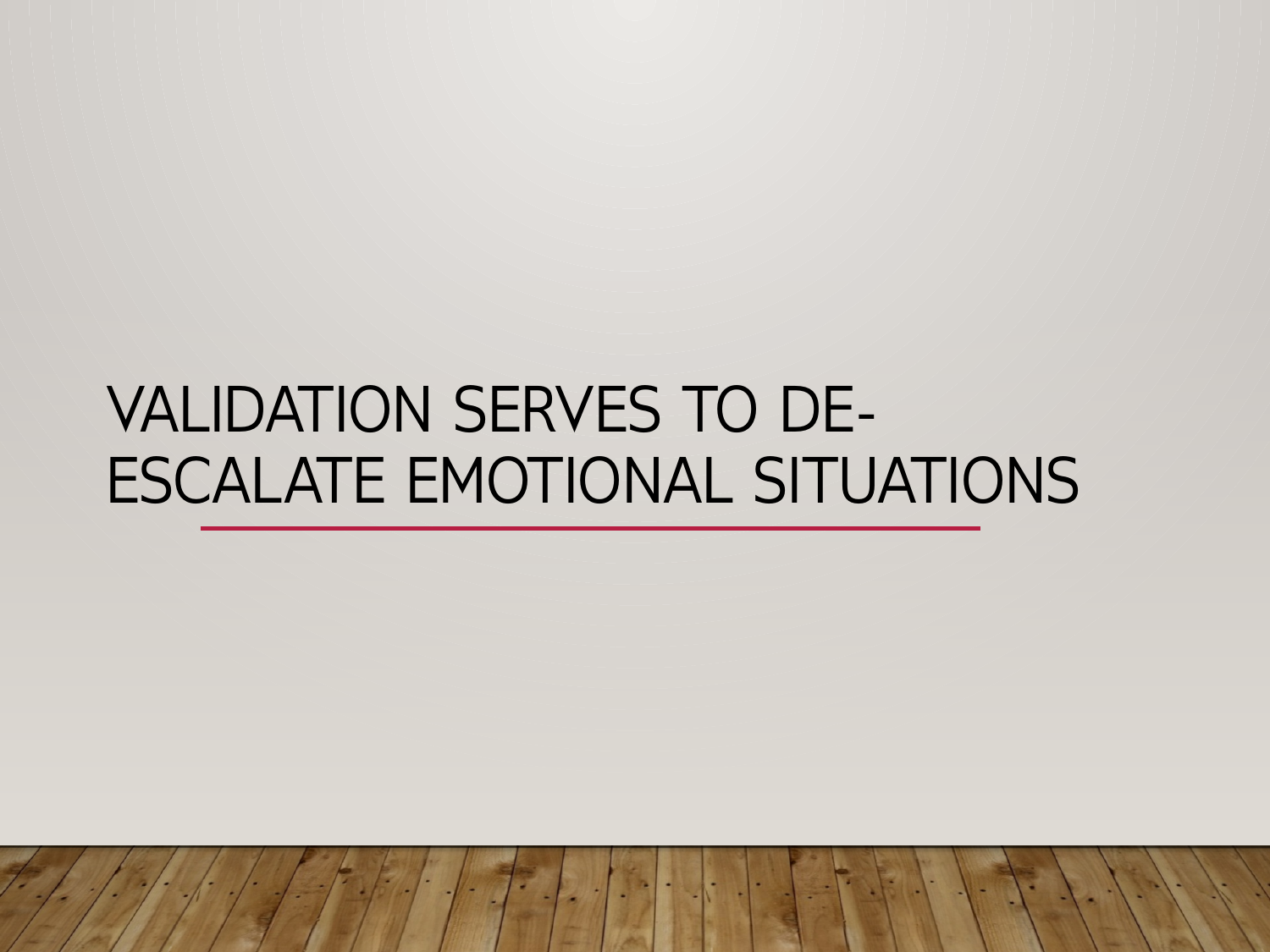

# Validation serves to de-escalate emotional situations